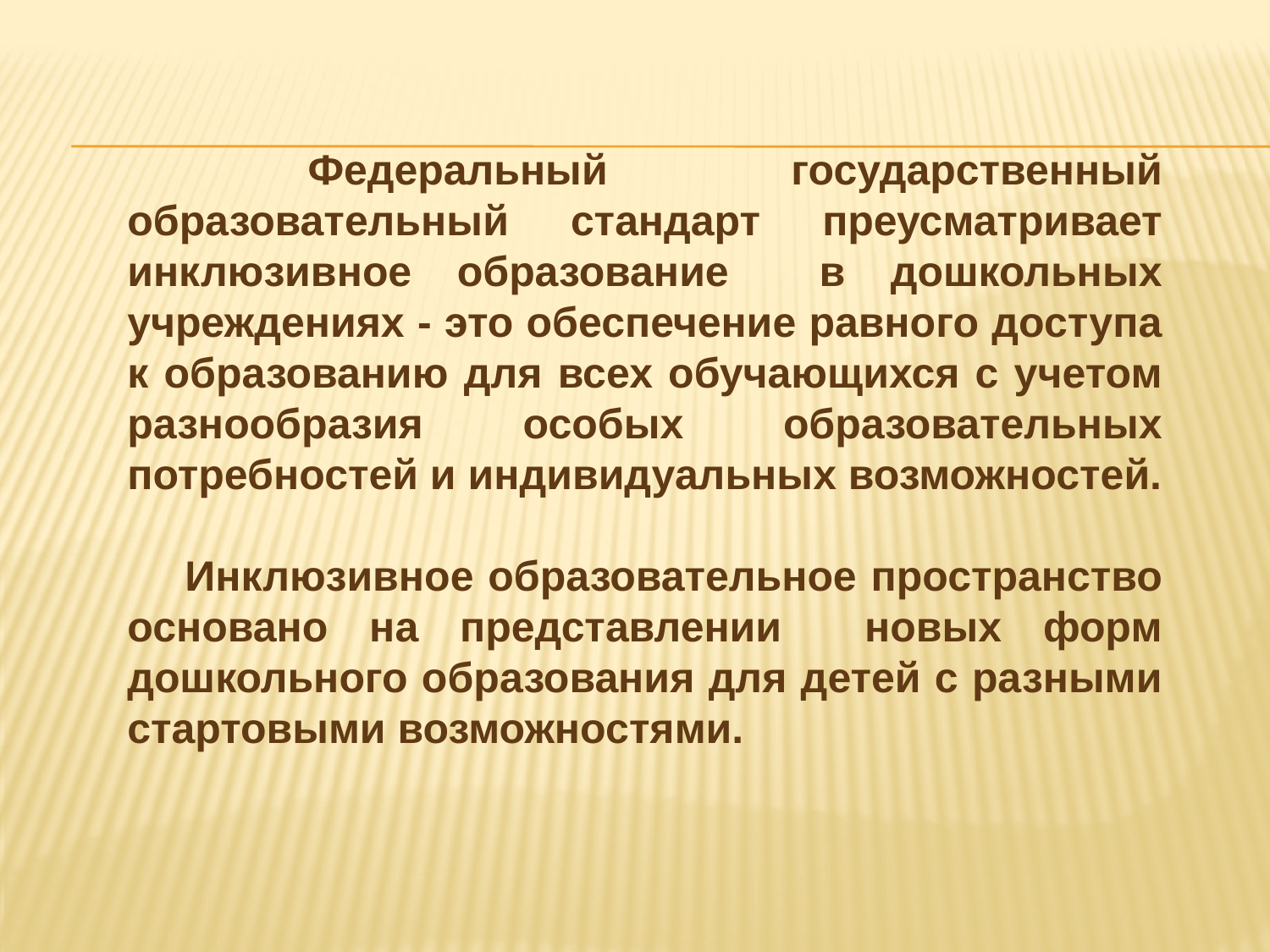

Федеральный государственный образовательный стандарт преусматривает инклюзивное образование  в дошкольных учреждениях - это обеспечение равного доступа к образованию для всех обучающихся с учетом разнообразия особых образовательных потребностей и индивидуальных возможностей.

    Инклюзивное образовательное пространство основано на представлении  новых форм дошкольного образования для детей с разными стартовыми возможностями.